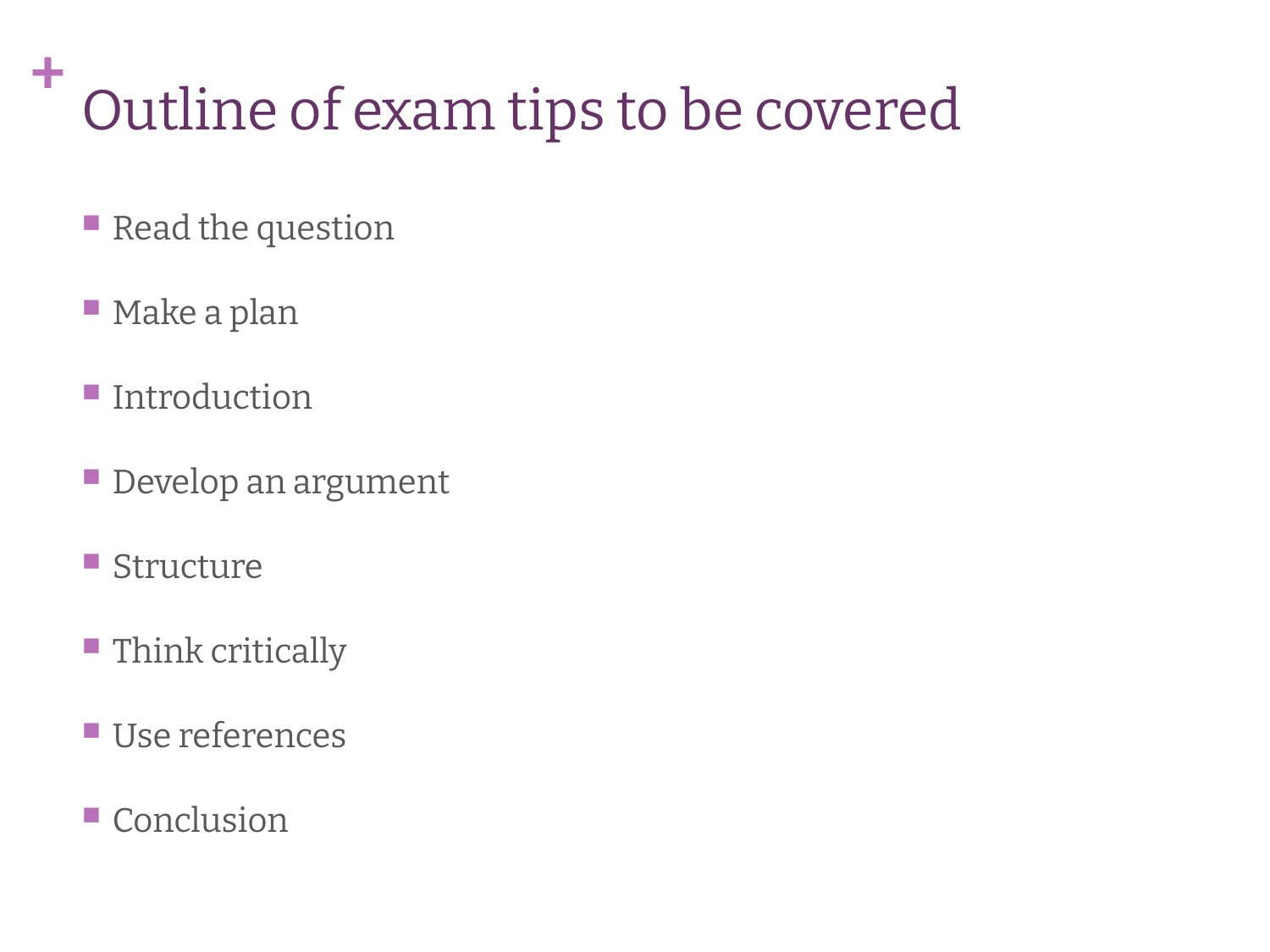

# Outline of exam tips to be covered
Read the question
Make a plan
Introduction
Develop an argument
Structure
Think critically
Use references
Conclusion